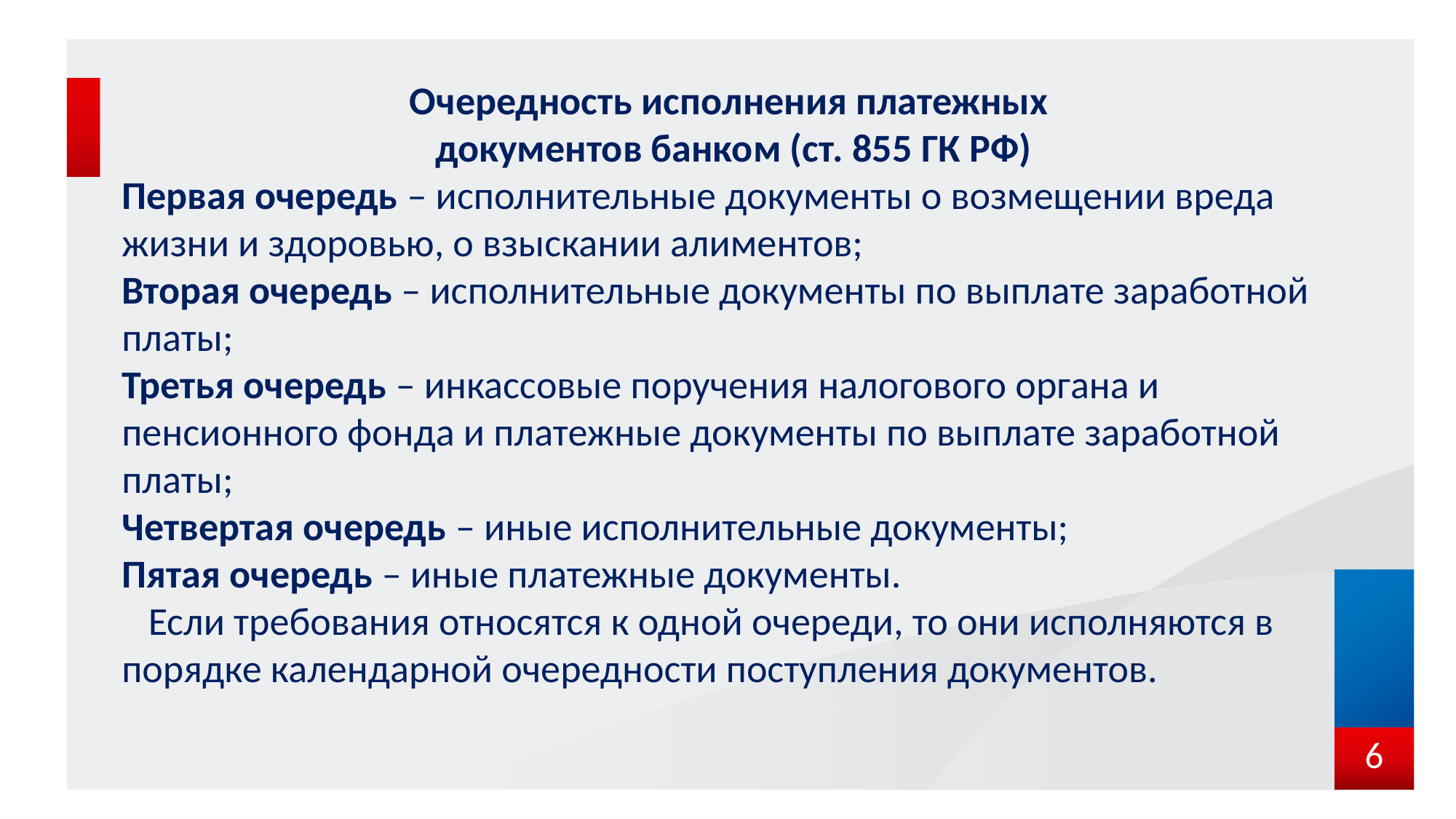

Очередность исполнения платежных
документов банком (ст. 855 ГК РФ)
Первая очередь – исполнительные документы о возмещении вреда жизни и здоровью, о взыскании алиментов;
Вторая очередь – исполнительные документы по выплате заработной платы;
Третья очередь – инкассовые поручения налогового органа и пенсионного фонда и платежные документы по выплате заработной платы;
Четвертая очередь – иные исполнительные документы;
Пятая очередь – иные платежные документы.
   Если требования относятся к одной очереди, то они исполняются в порядке календарной очередности поступления документов.

6